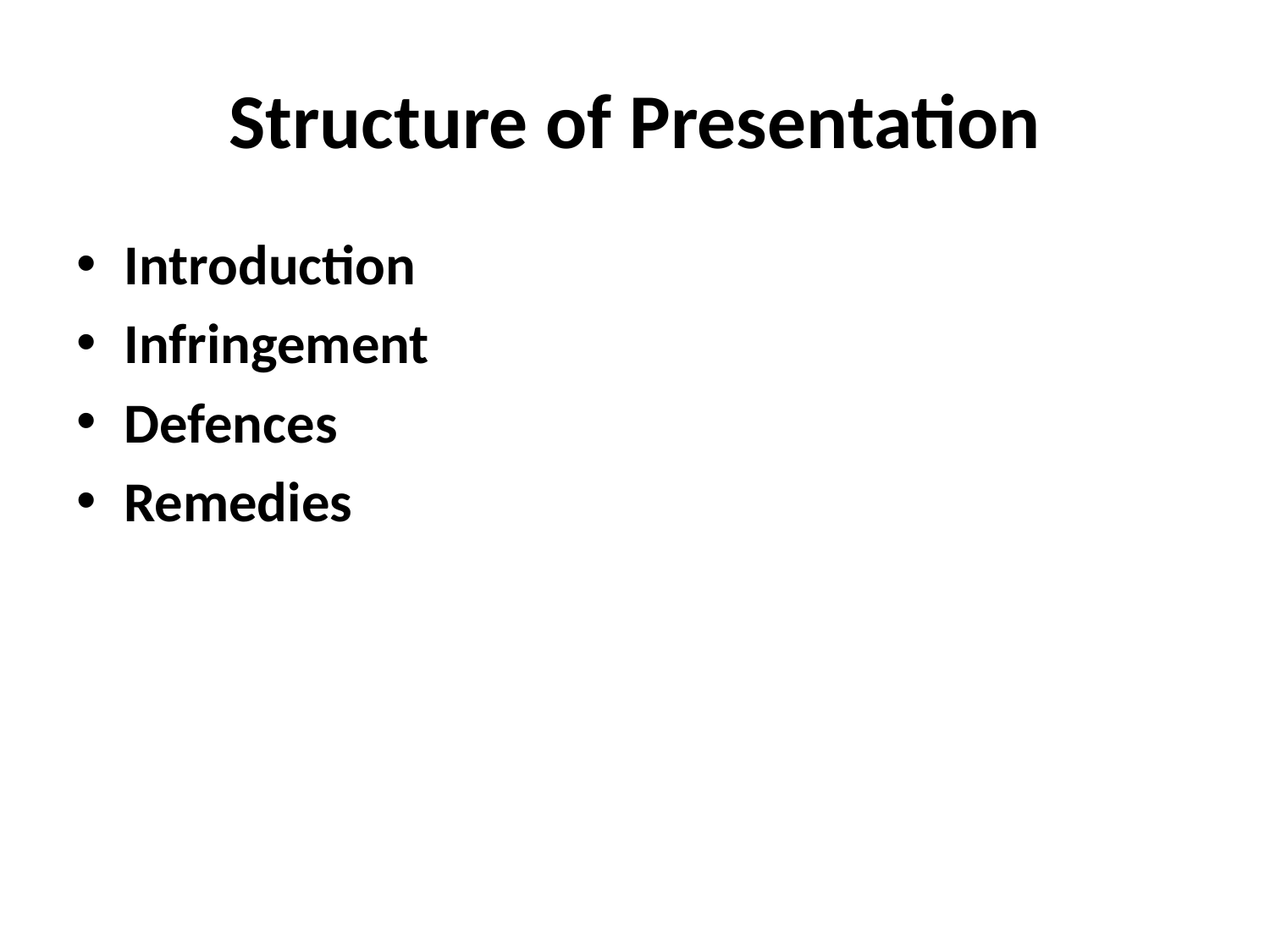

# Structure of Presentation
Introduction
Infringement
Defences
Remedies